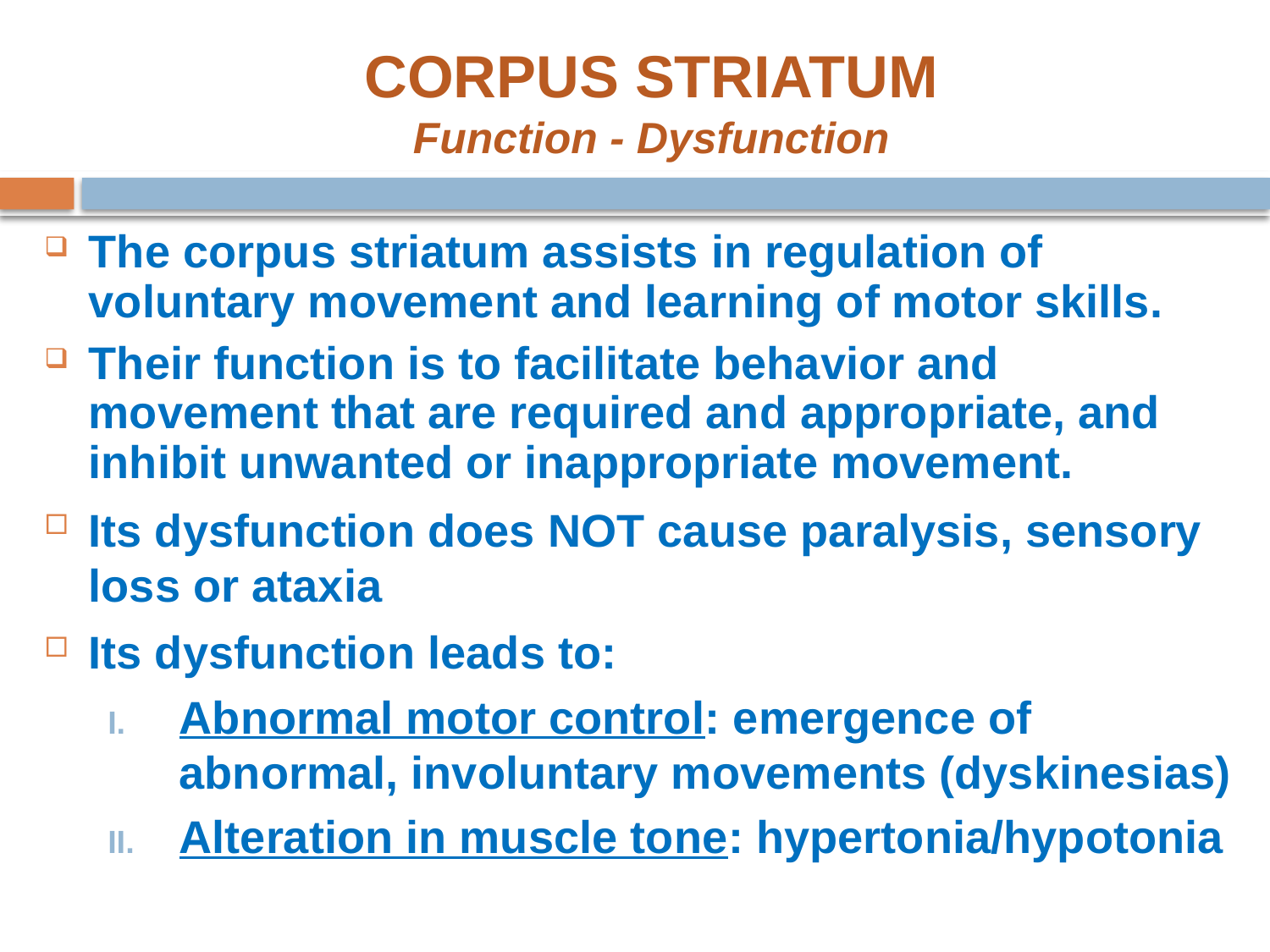

# CORPUS STRIATUM Function - Dysfunction
The corpus striatum assists in regulation of voluntary movement and learning of motor skills.
Their function is to facilitate behavior and movement that are required and appropriate, and inhibit unwanted or inappropriate movement.
Its dysfunction does NOT cause paralysis, sensory loss or ataxia
Its dysfunction leads to:
Abnormal motor control: emergence of abnormal, involuntary movements (dyskinesias)
Alteration in muscle tone: hypertonia/hypotonia